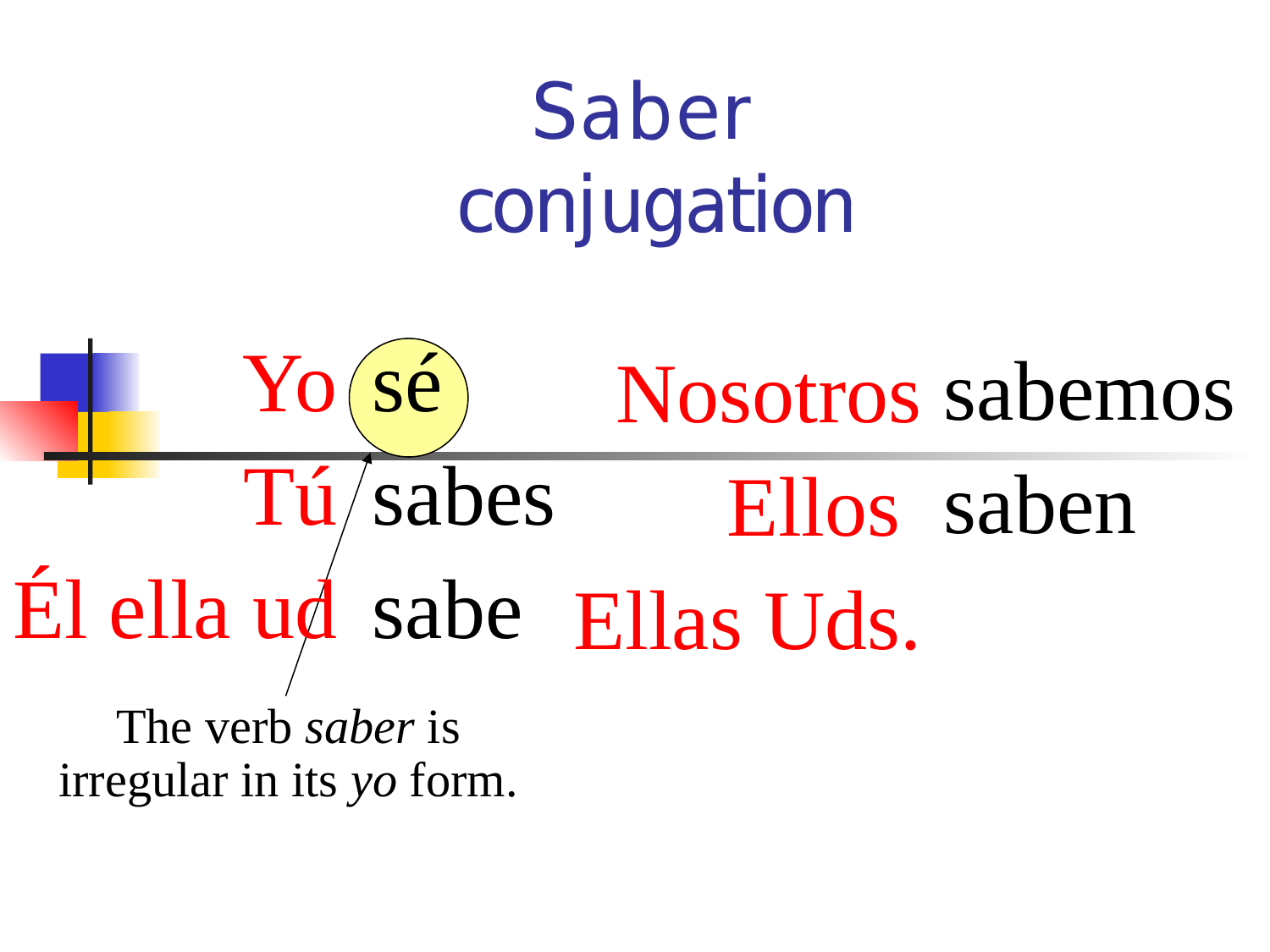

# Saber conjugation

Yo
Tú
Él ella ud
sé
sabes
sabe
sabemos
saben
Nosotros
Ellos
Ellas Uds.

The verb saber is irregular in its yo form.